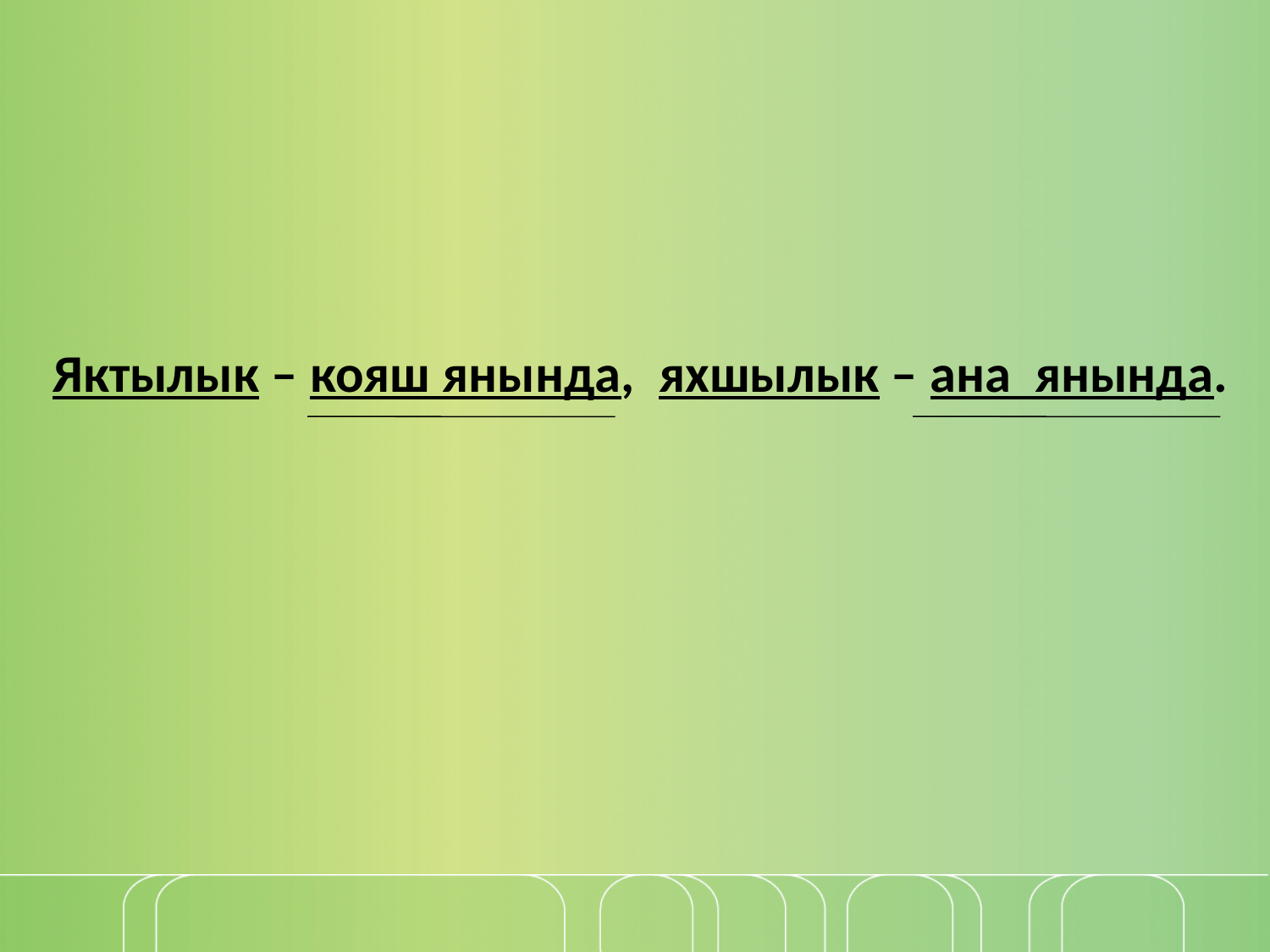

#

Яктылык – кояш янында,  яхшылык – ана  янында.